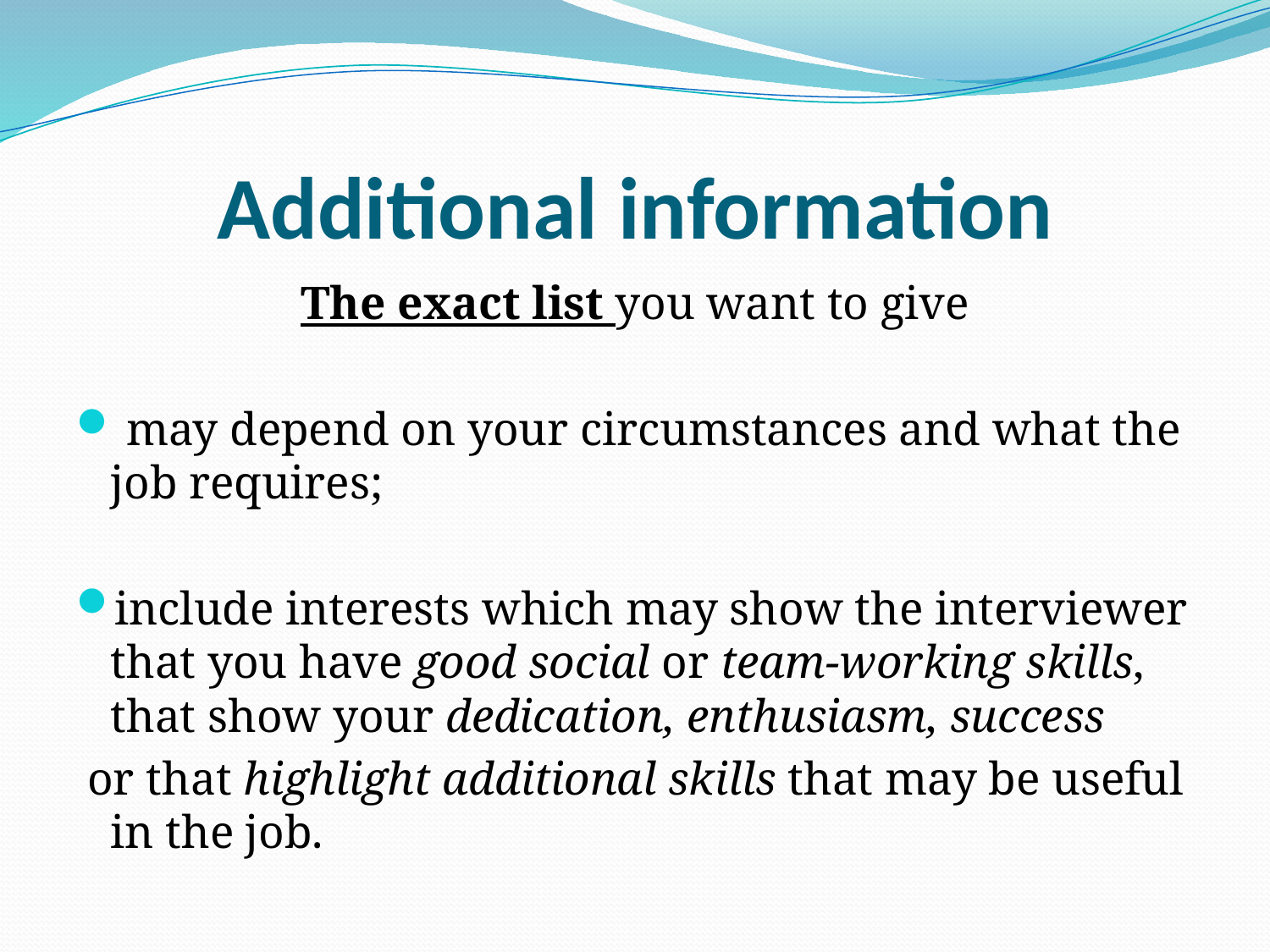

# Additional information
The exact list you want to give

 may depend on your circumstances and what the job requires;

include interests which may show the interviewer that you have good social or team-working skills, that show your dedication, enthusiasm, success
 or that highlight additional skills that may be useful in the job.